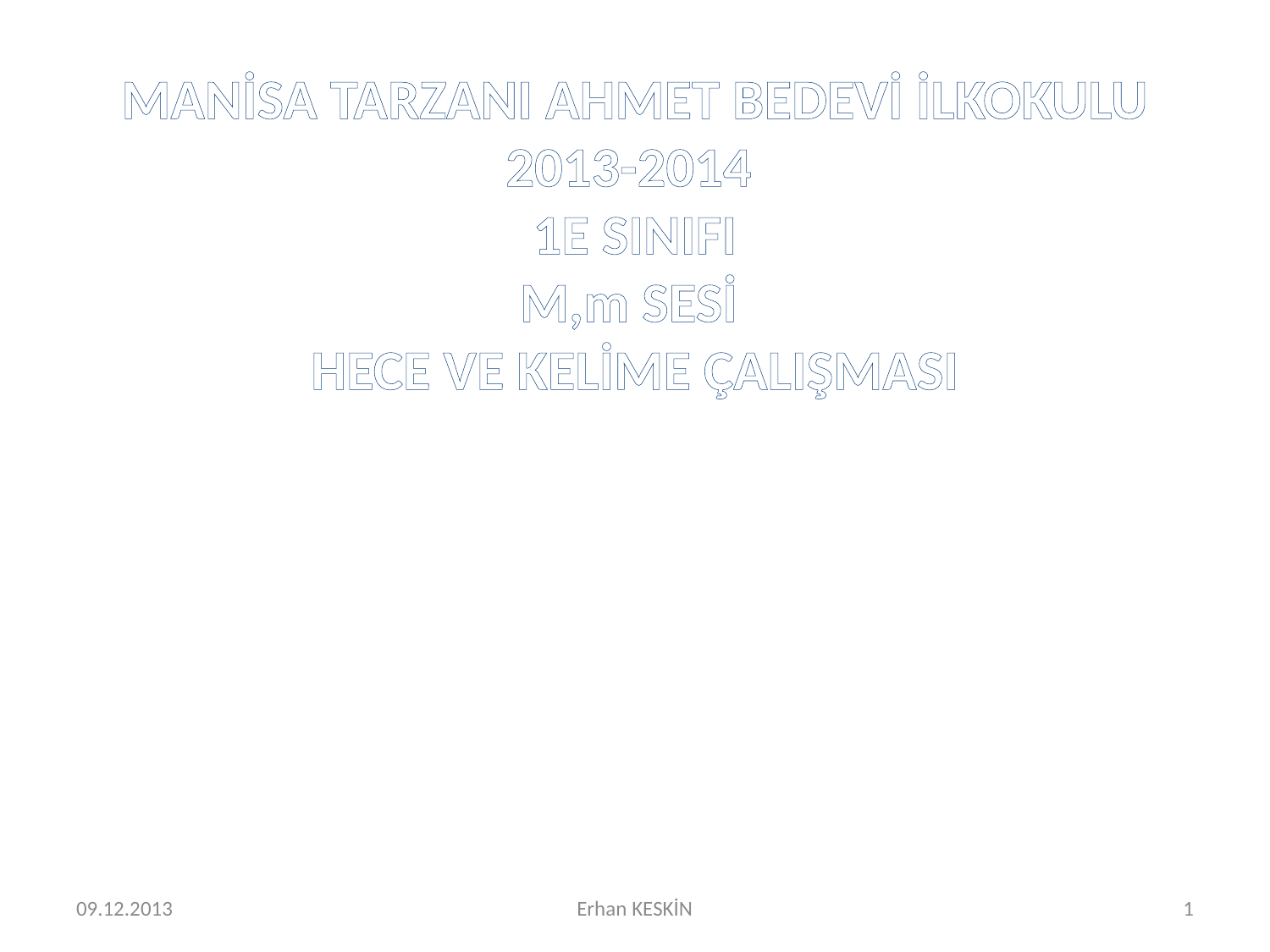

MANİSA TARZANI AHMET BEDEVİ İLKOKULU
2013-2014
1E SINIFI
M,m SESİ
HECE VE KELİME ÇALIŞMASI

09.12.2013
Erhan KESKİN
1